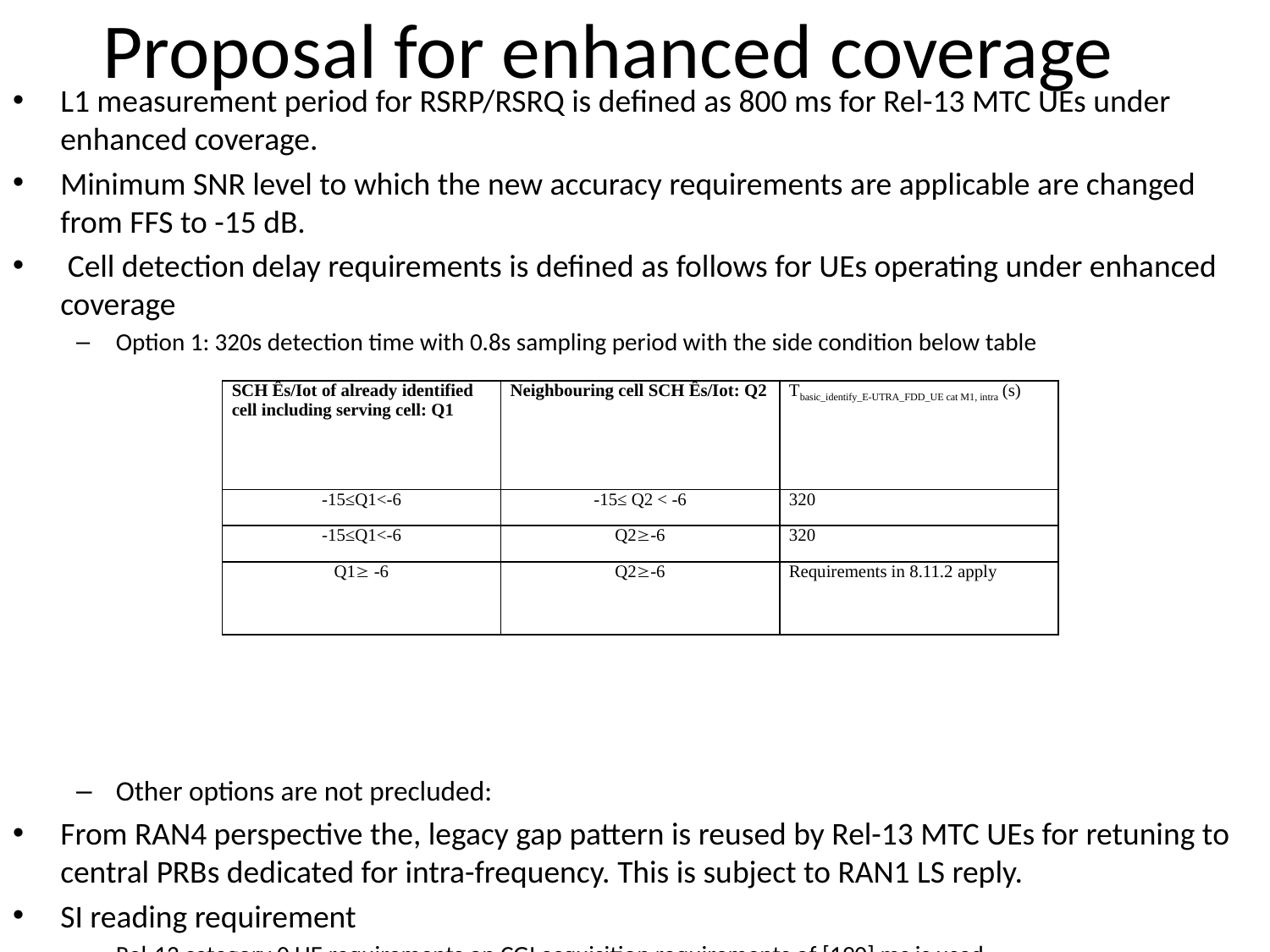

# Proposal for enhanced coverage
L1 measurement period for RSRP/RSRQ is defined as 800 ms for Rel-13 MTC UEs under enhanced coverage.
Minimum SNR level to which the new accuracy requirements are applicable are changed from FFS to -15 dB.
 Cell detection delay requirements is defined as follows for UEs operating under enhanced coverage
Option 1: 320s detection time with 0.8s sampling period with the side condition below table

Other options are not precluded:
From RAN4 perspective the, legacy gap pattern is reused by Rel-13 MTC UEs for retuning to central PRBs dedicated for intra-frequency. This is subject to RAN1 LS reply.
SI reading requirement
Rel-12 category 0 UE requirements on CGI acquisition requirements of [190] ms is used.
The exact repetition number for MIB/SIB1bis is pending RAN1 agreement.
The requirement on minimum ACK/NACKs is TBD.

| SCH Ês/Iot of already identified cell including serving cell: Q1 | Neighbouring cell SCH Ês/Iot: Q2 | Tbasic\_identify\_E-UTRA\_FDD\_UE cat M1, intra (s) |
| --- | --- | --- |
| -15≤Q1<-6 | -15≤ Q2 < -6 | 320 |
| -15≤Q1<-6 | Q2≥-6 | 320 |
| Q1≥ -6 | Q2≥-6 | Requirements in 8.11.2 apply |